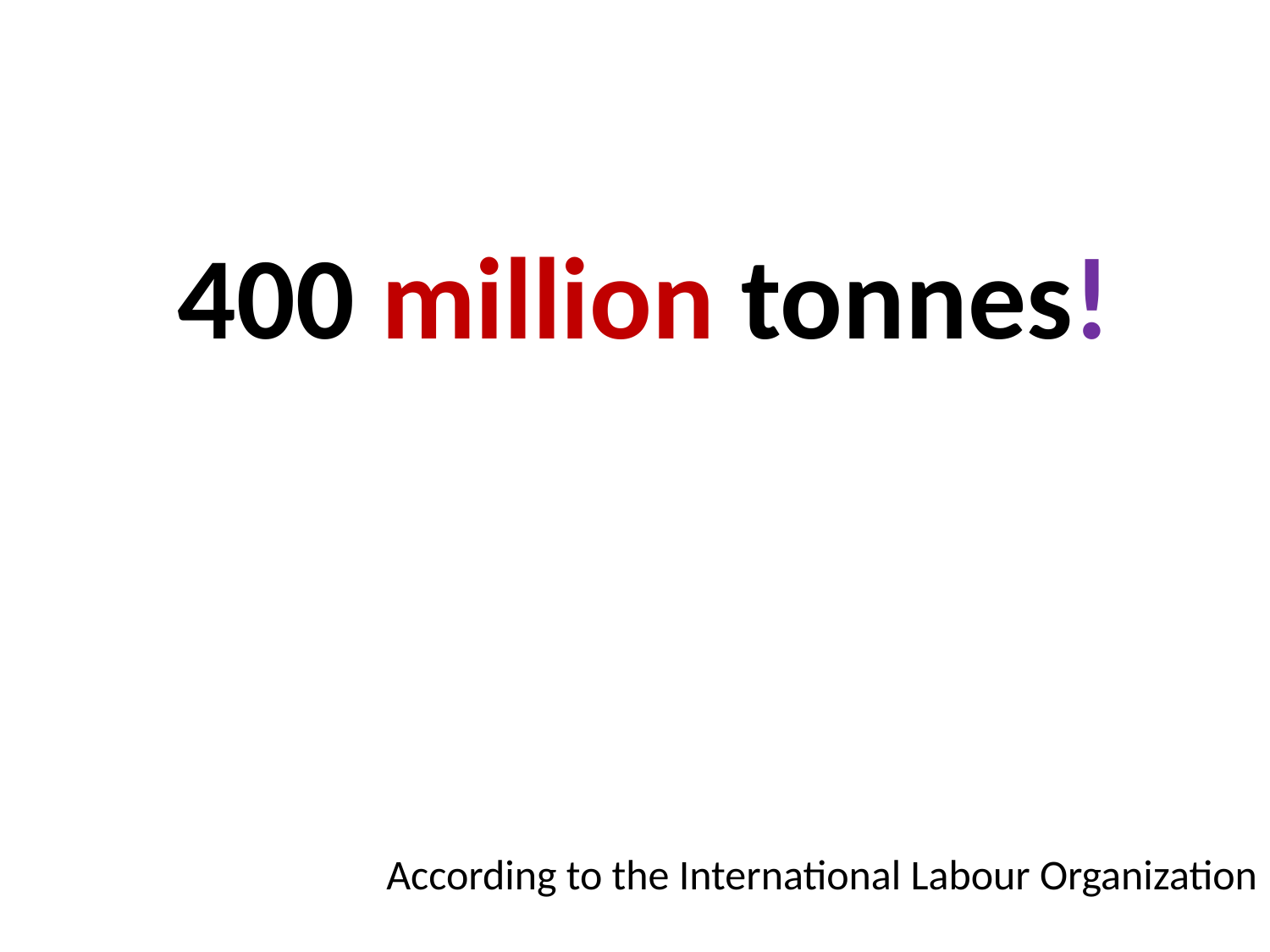

400 million tonnes!
# According to the International Labour Organization